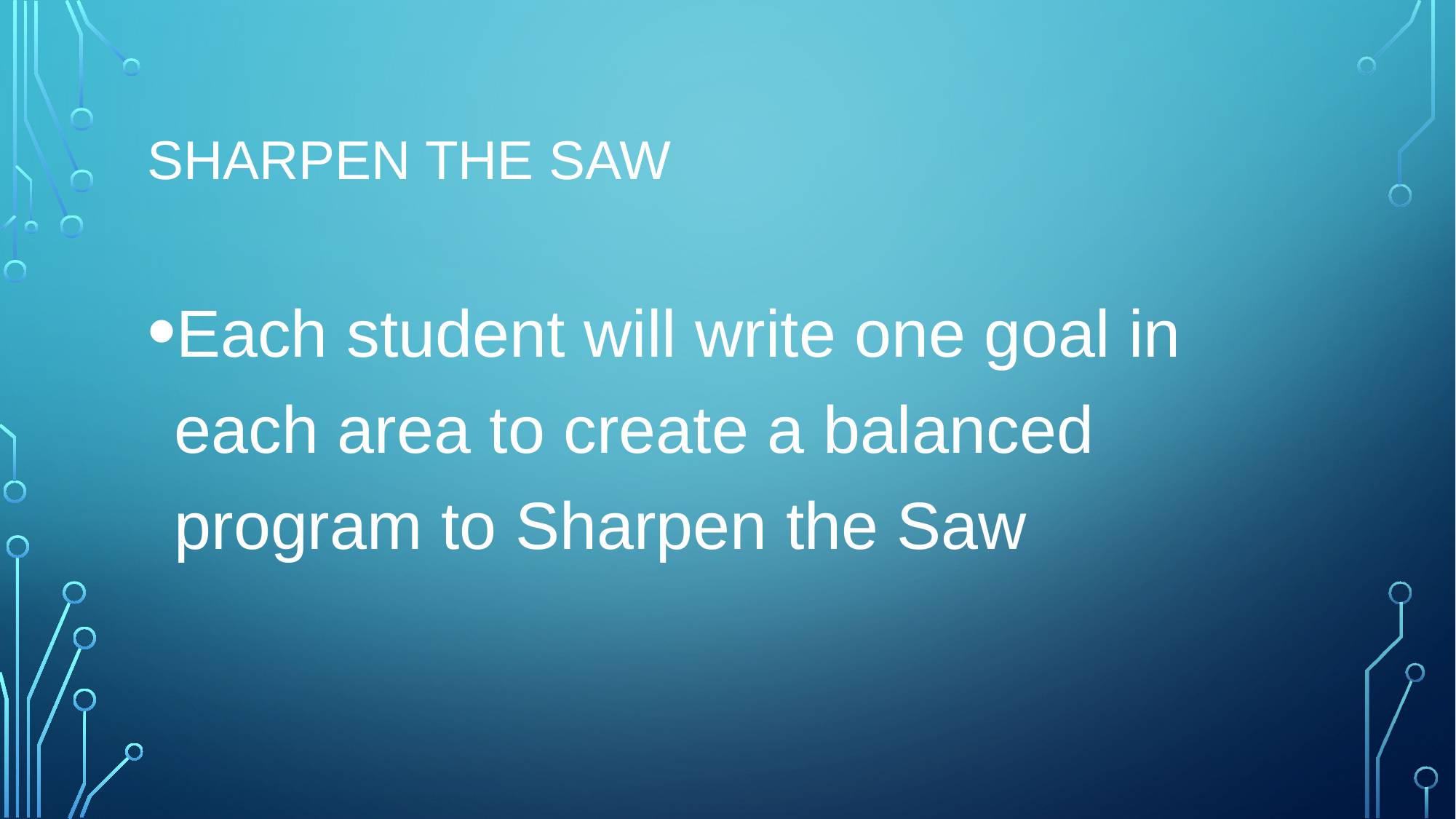

# Sharpen the saw
Each student will write one goal in each area to create a balanced program to Sharpen the Saw